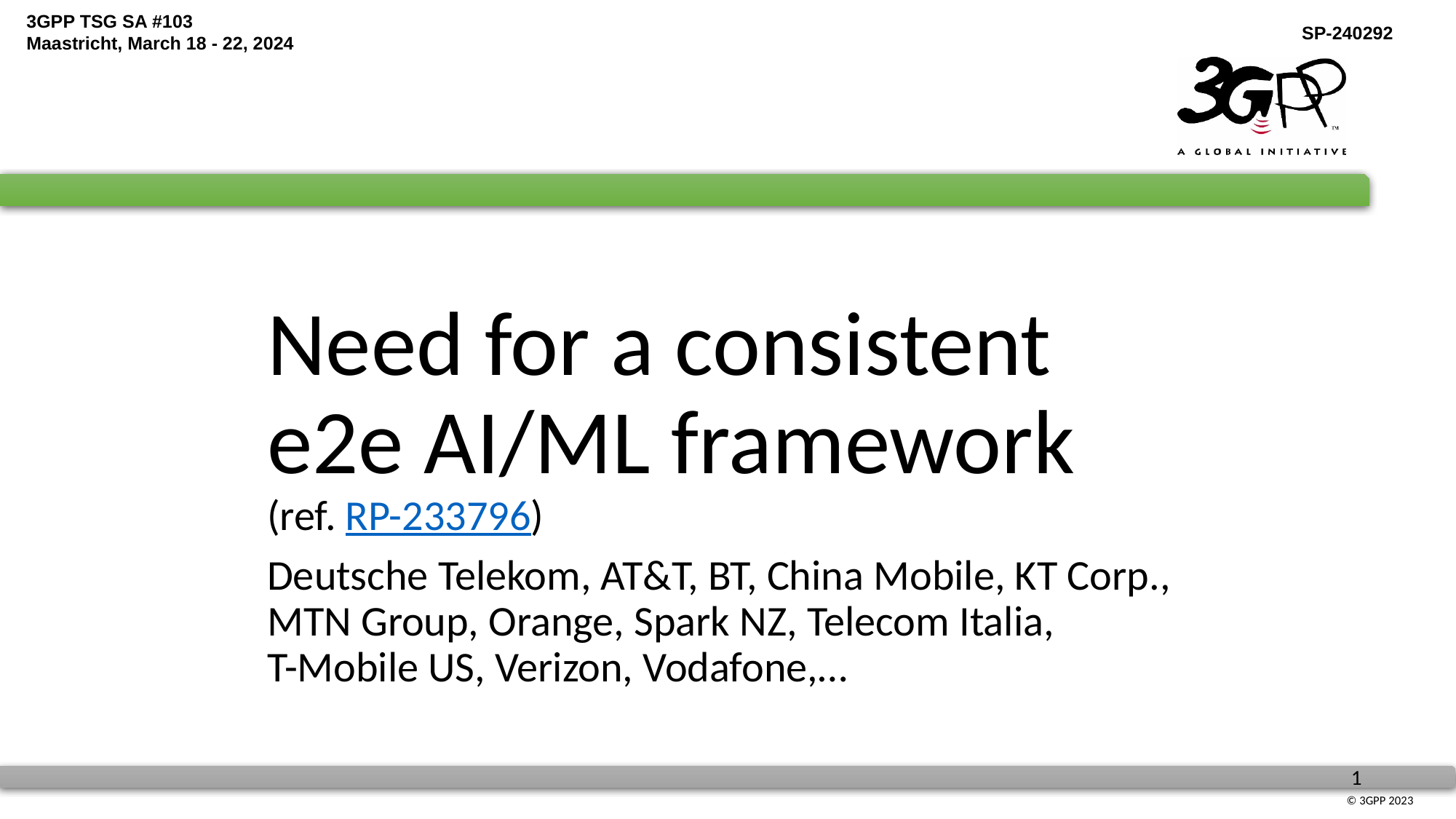

SP-240292
# Need for a consistent e2e AI/ML framework (ref. RP-233796)
Deutsche Telekom, AT&T, BT, China Mobile, KT Corp., MTN Group, Orange, Spark NZ, Telecom Italia,
T-Mobile US, Verizon, Vodafone,…